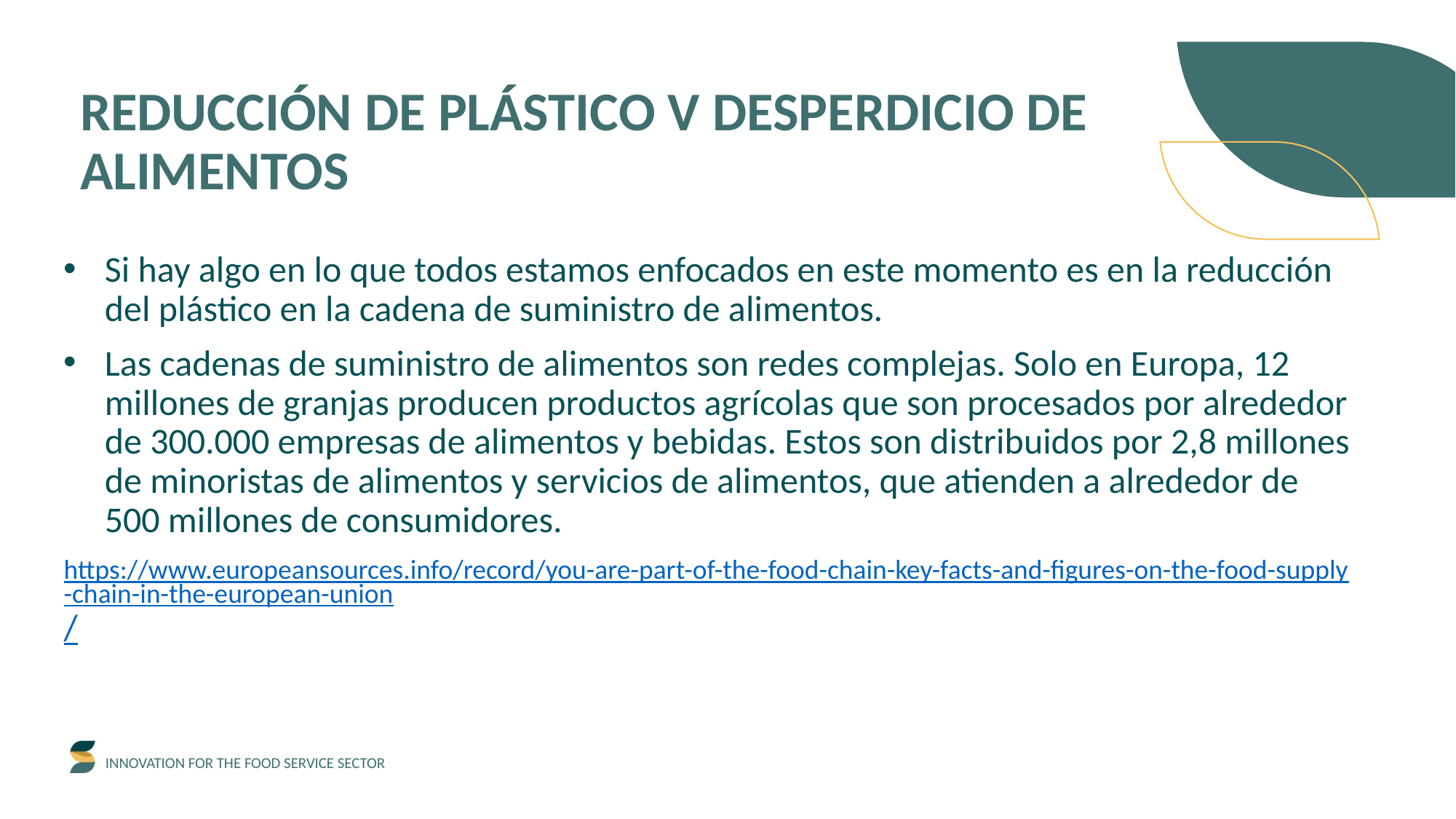

REDUCCIÓN DE PLÁSTICO V DESPERDICIO DE ALIMENTOS
Si hay algo en lo que todos estamos enfocados en este momento es en la reducción del plástico en la cadena de suministro de alimentos.
Las cadenas de suministro de alimentos son redes complejas. Solo en Europa, 12 millones de granjas producen productos agrícolas que son procesados ​​por alrededor de 300.000 empresas de alimentos y bebidas. Estos son distribuidos por 2,8 millones de minoristas de alimentos y servicios de alimentos, que atienden a alrededor de 500 millones de consumidores.
https://www.europeansources.info/record/you-are-part-of-the-food-chain-key-facts-and-figures-on-the-food-supply-chain-in-the-european-union/